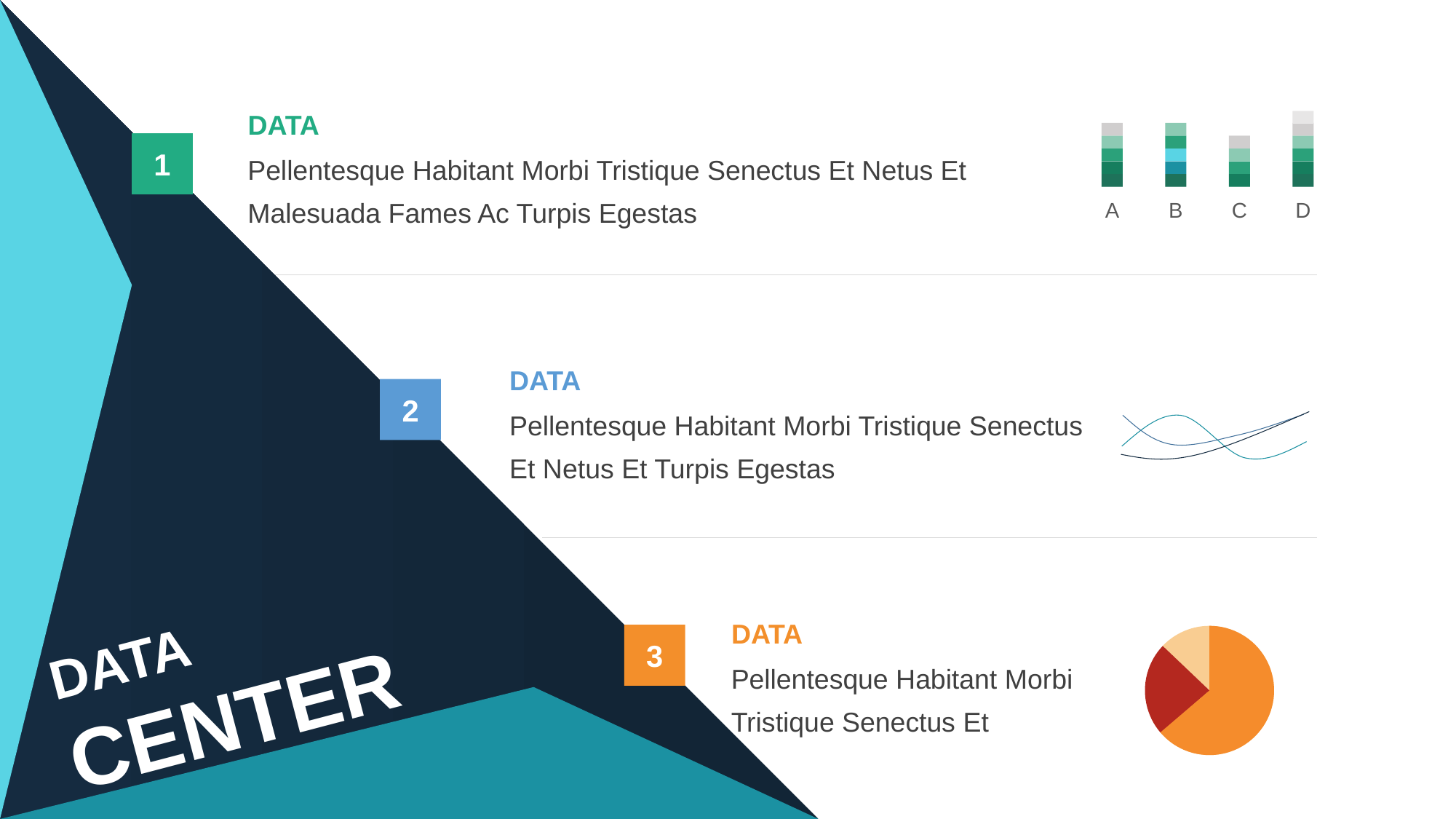

DATA

1

Pellentesque Habitant Morbi Tristique Senectus Et Netus Et Malesuada Fames Ac Turpis Egestas

A
B
C
D

DATA
2
Pellentesque Habitant Morbi Tristique Senectus Et Netus Et Turpis Egestas

DATA
CENTER
DATA
3

Pellentesque Habitant Morbi Tristique Senectus Et